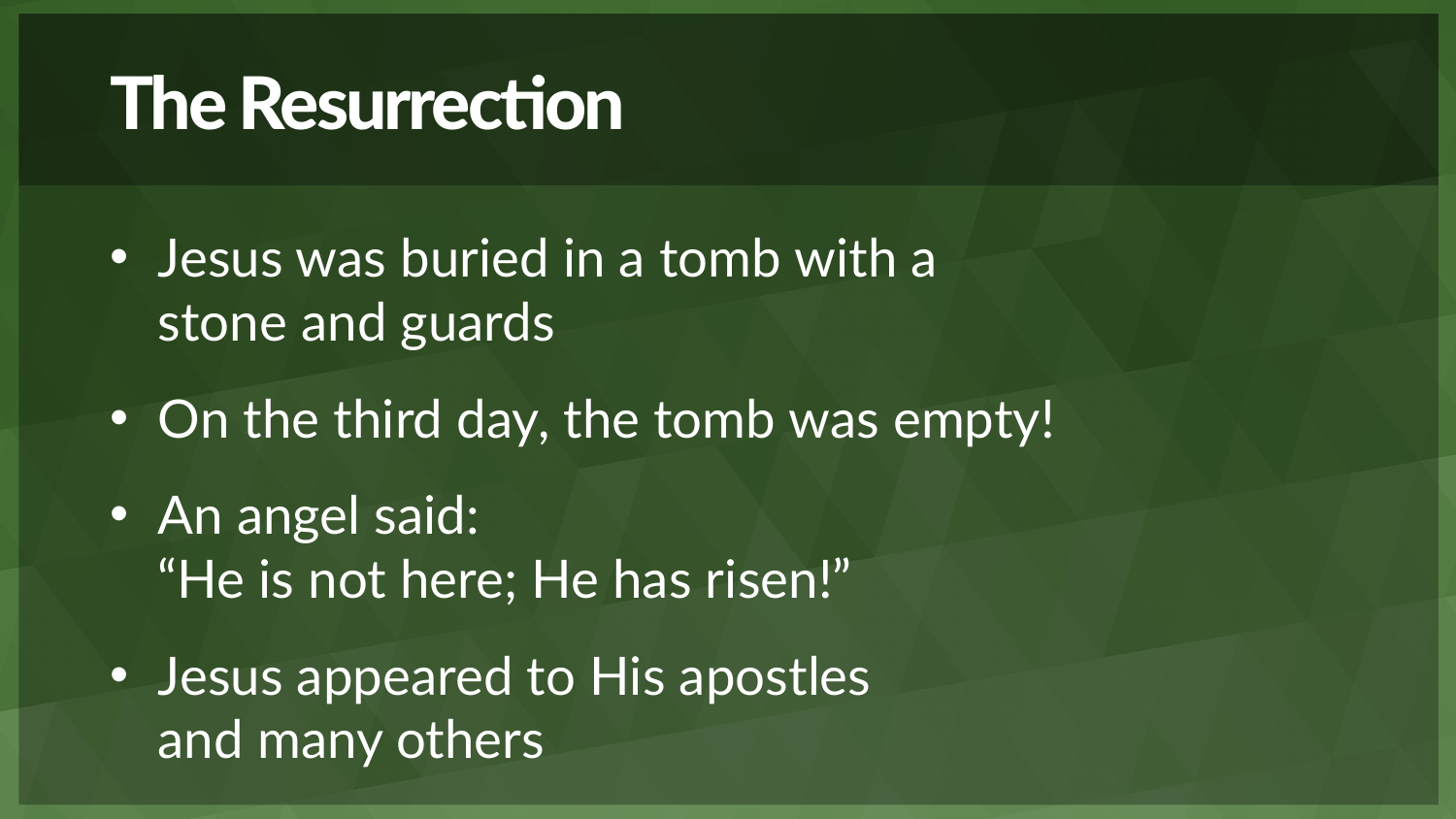

# The Resurrection
Jesus was buried in a tomb with a
stone and guards
On the third day, the tomb was empty!
An angel said:
“He is not here; He has risen!”
Jesus appeared to His apostles
and many others